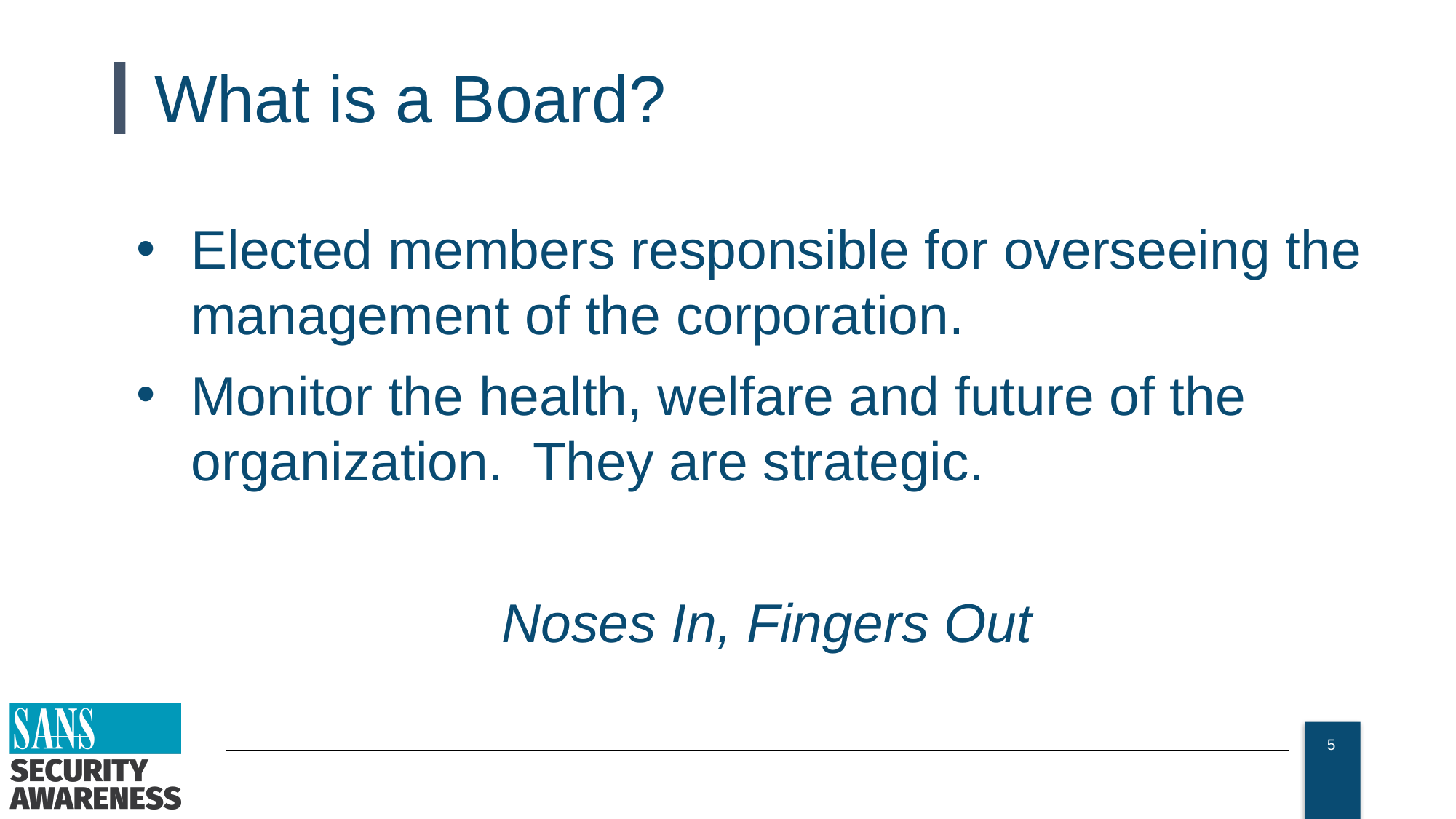

# What is a Board?
Elected members responsible for overseeing the management of the corporation.
Monitor the health, welfare and future of the organization.  They are strategic.

Noses In, Fingers Out